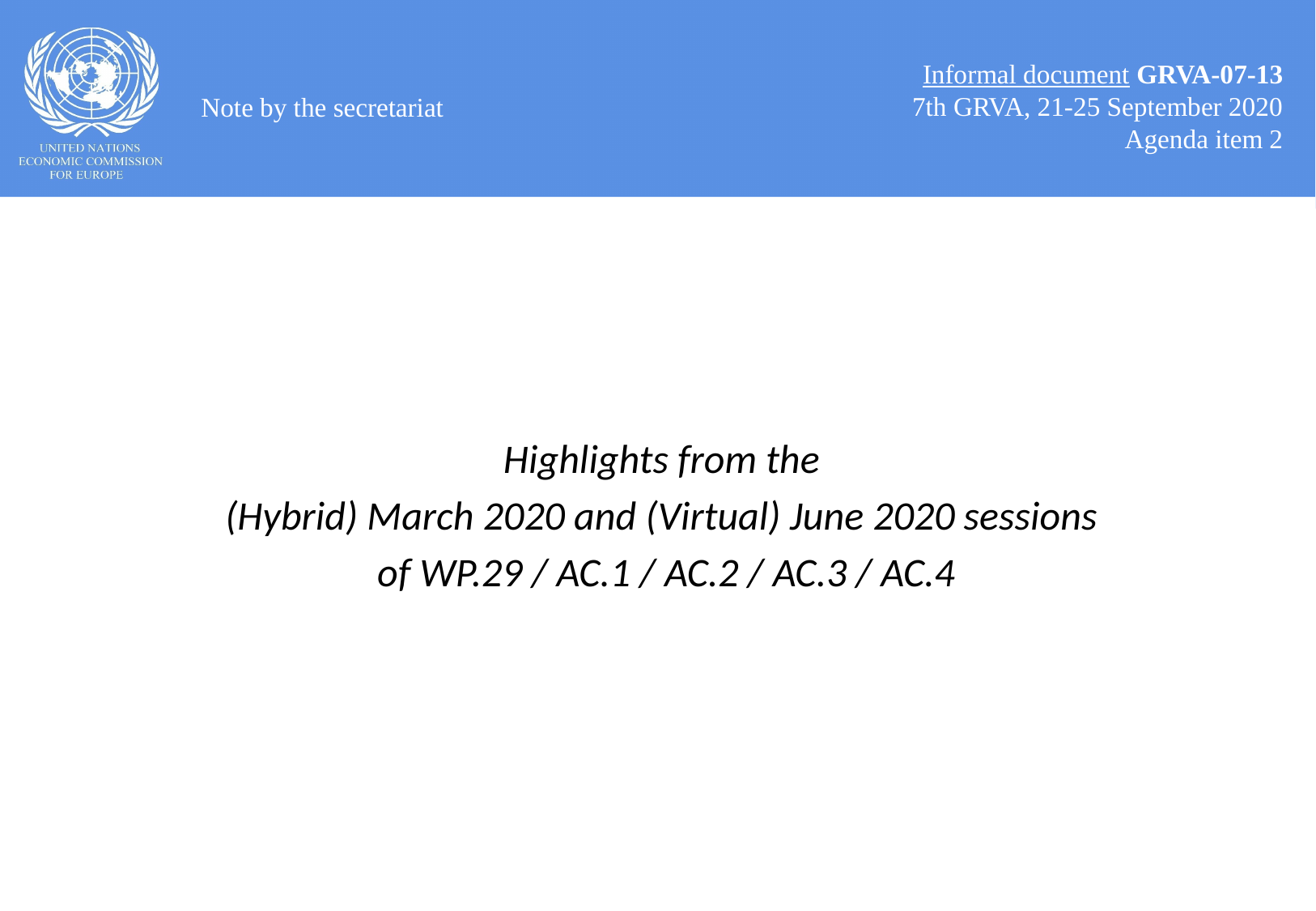

Informal document GRVA-07-13
7th GRVA, 21-25 September 2020
Agenda item 2
Note by the secretariat

Highlights from the
(Hybrid) March 2020 and (Virtual) June 2020 sessions
of WP.29 / AC.1 / AC.2 / AC.3 / AC.4